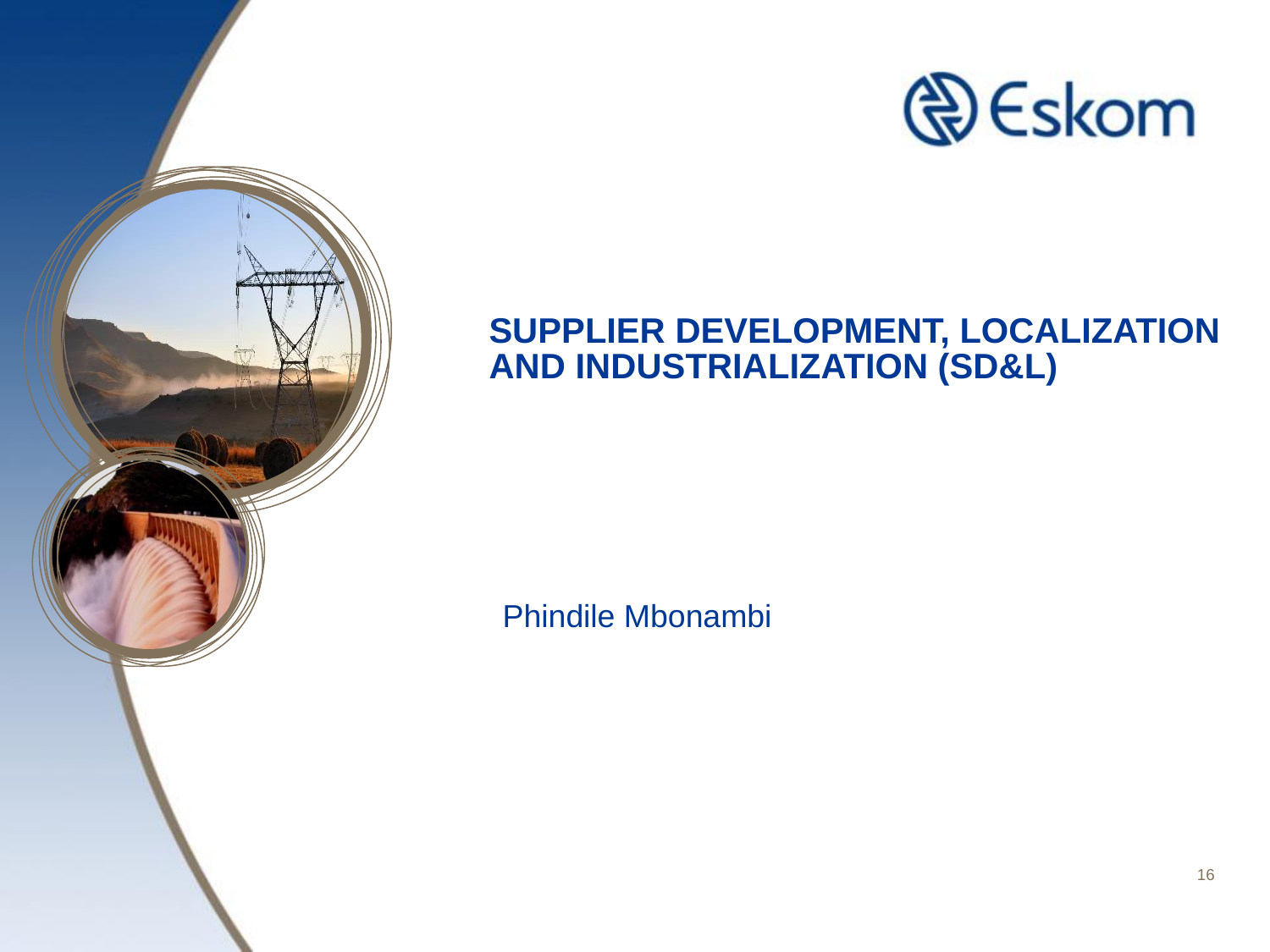

# SUPPLIER DEVELOPMENT, LOCALIZATION AND INDUSTRIALIZATION (SD&L) Phindile Mbonambi
16